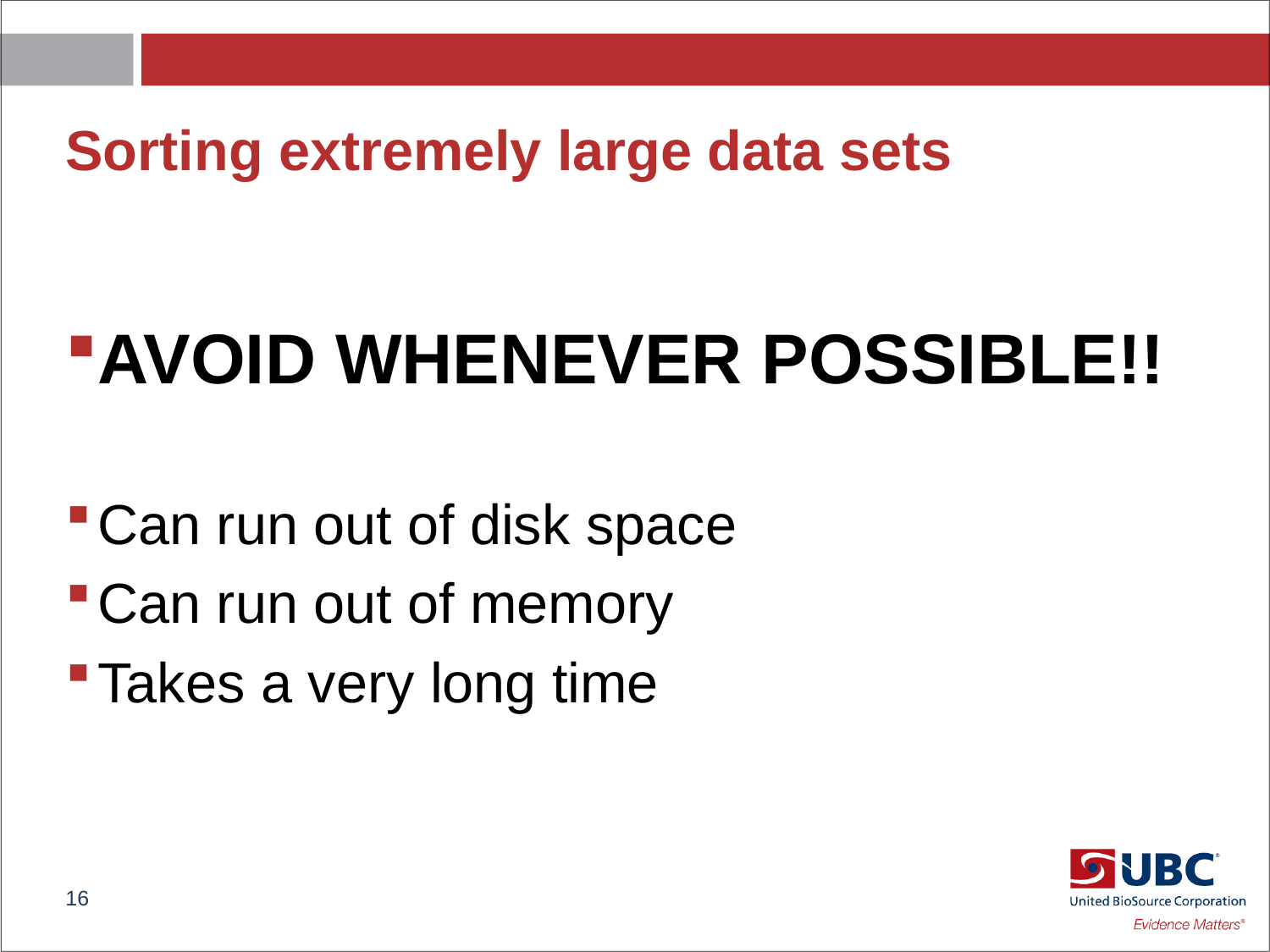

# Sorting extremely large data sets

AVOID WHENEVER POSSIBLE!!

Can run out of disk space
Can run out of memory
Takes a very long time
16